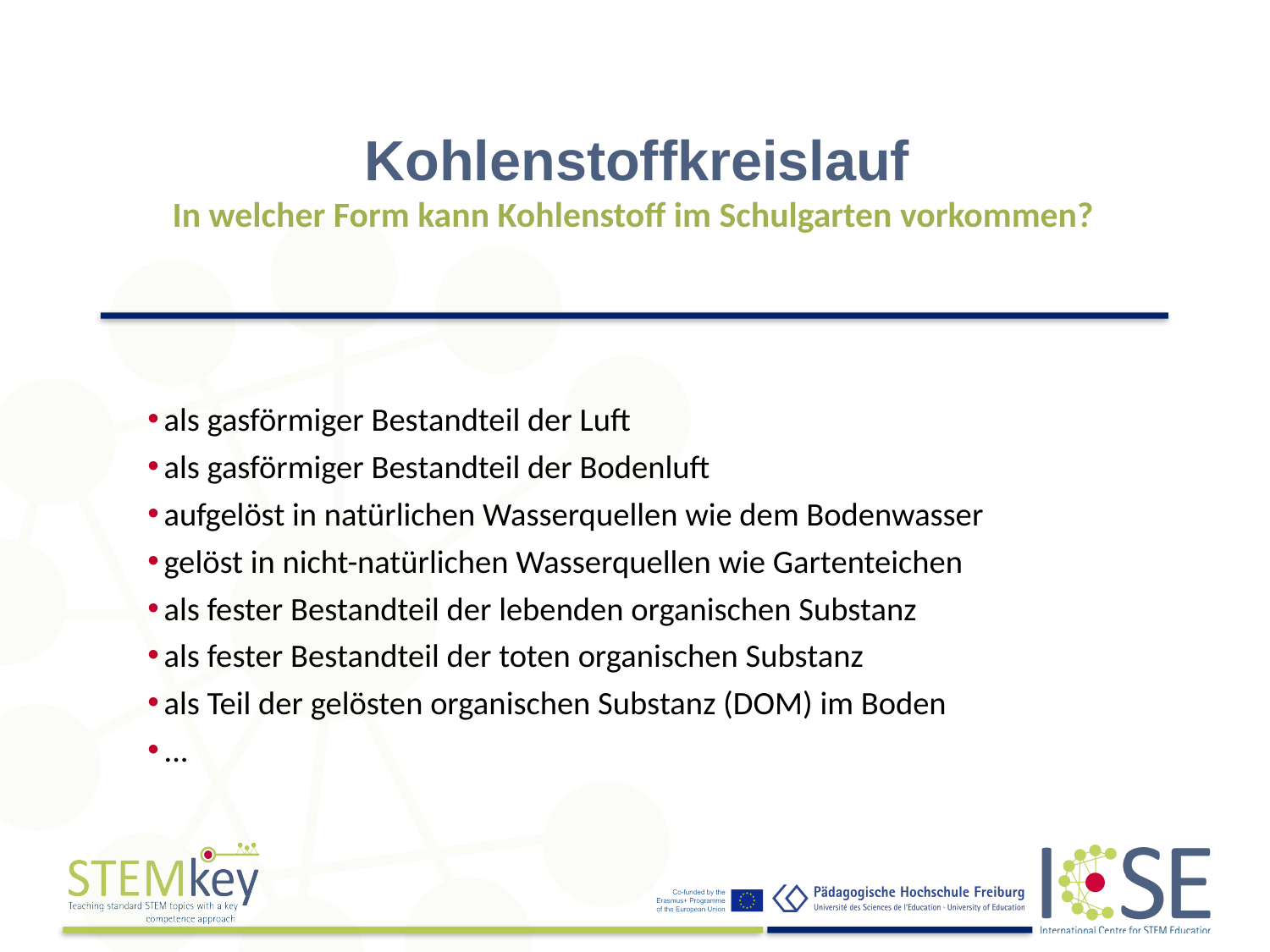

# Kohlenstoffkreislauf In welcher Form kann Kohlenstoff im Schulgarten vorkommen?

 als gasförmiger Bestandteil der Luft
 als gasförmiger Bestandteil der Bodenluft
 aufgelöst in natürlichen Wasserquellen wie dem Bodenwasser
 gelöst in nicht-natürlichen Wasserquellen wie Gartenteichen
 als fester Bestandteil der lebenden organischen Substanz
 als fester Bestandteil der toten organischen Substanz
 als Teil der gelösten organischen Substanz (DOM) im Boden
 ...